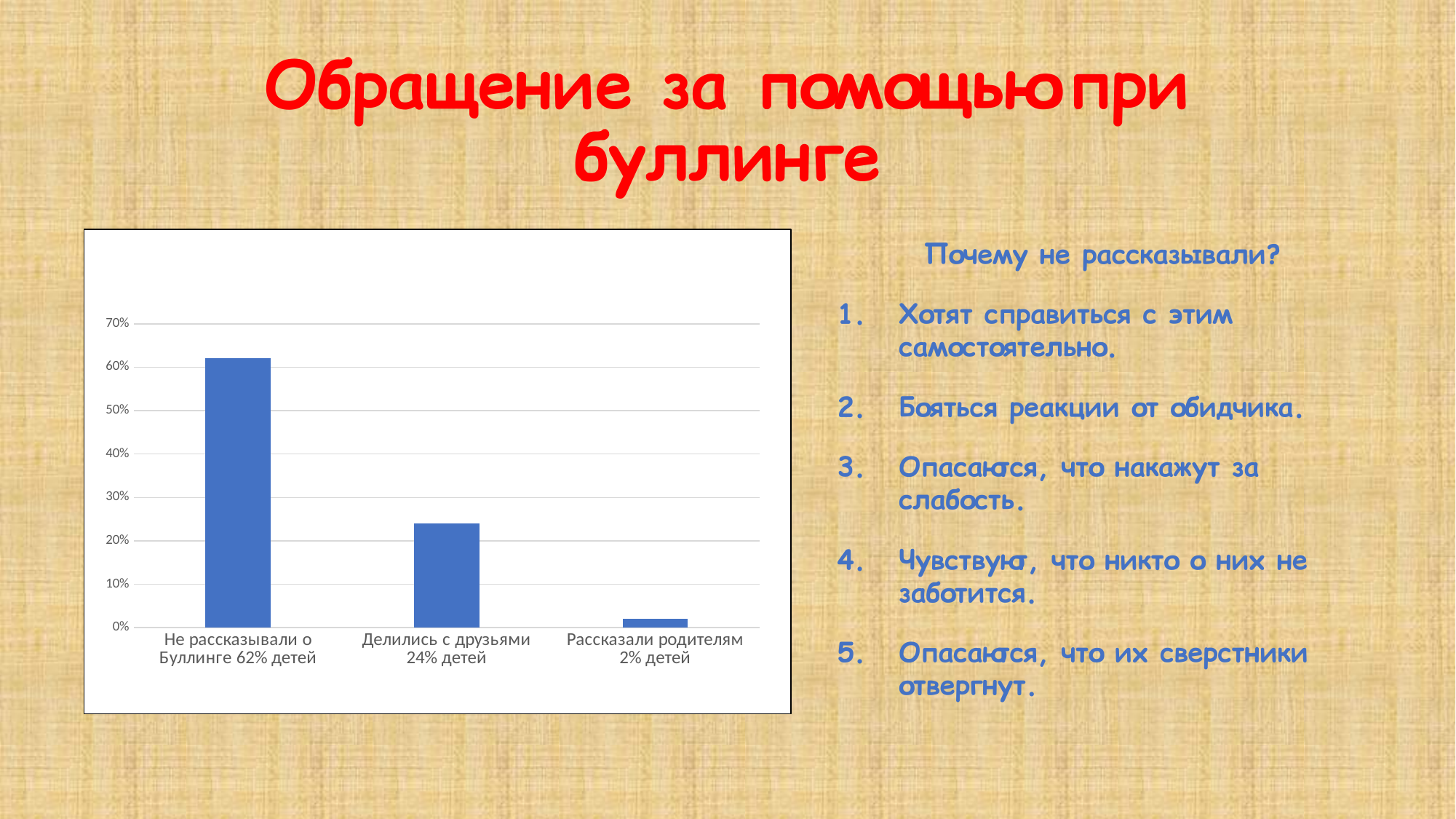

# Обращение за помощью при буллинге

### Chart

| Category |  |
|---|---|
| Не рассказывали о Буллинге 62% детей | 0.6200000000000004 |
| Делились с друзьями 24% детей | 0.2400000000000001 |
| Рассказали родителям 2% детей | 0.020000000000000018 |
Почему не рассказывали?
Хотят справиться с этим самостоятельно.
Бояться реакции от обидчика.
Опасаются, что накажут за слабость.
Чувствуют, что никто о них не заботится.
Опасаются, что их сверстники отвергнут.